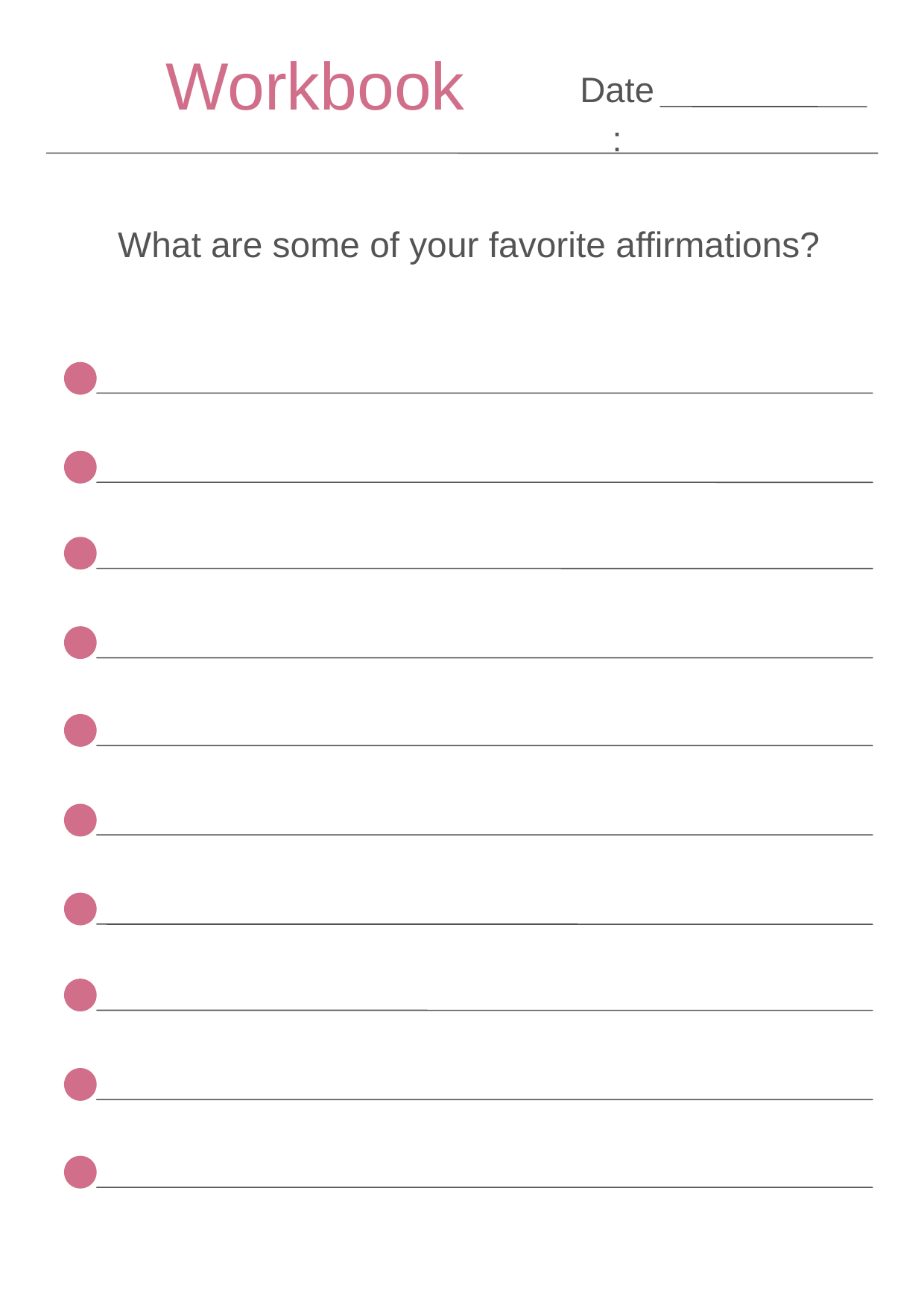

Workbook
Date:

What are some of your favorite affirmations?